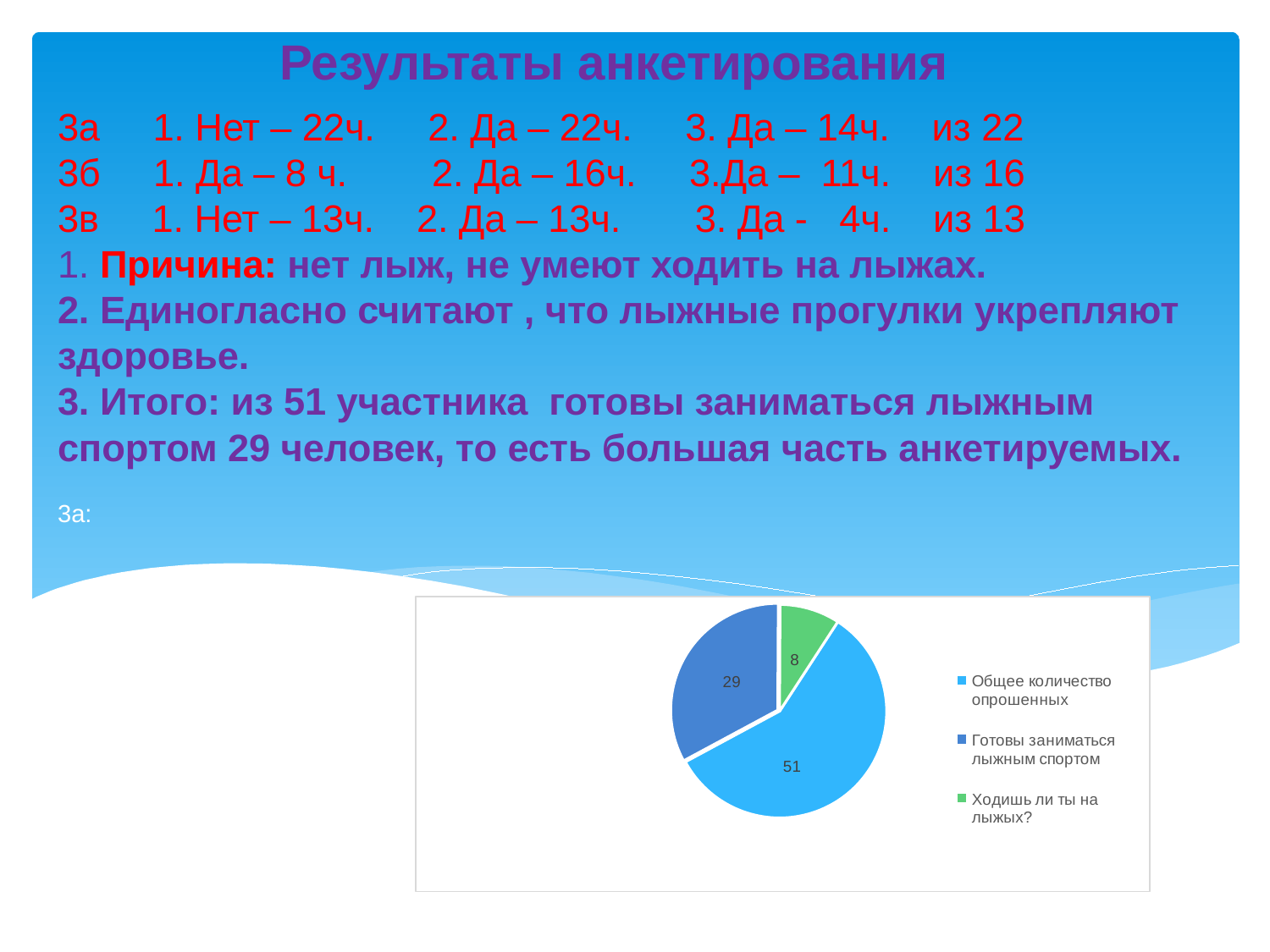

Результаты анкетирования
# 3а     1. Нет – 22ч.     2. Да – 22ч.     3. Да – 14ч.    из 22 3б     1. Да – 8 ч.        2. Да – 16ч.     3.Да –  11ч.    из 16 3в     1. Нет – 13ч.    2. Да – 13ч.       3. Да -   4ч.    из 13 1. Причина: нет лыж, не умеют ходить на лыжах. 2. Единогласно считают , что лыжные прогулки укрепляют здоровье. 3. Итого: из 51 участника  готовы заниматься лыжным спортом 29 человек, то есть большая часть анкетируемых. 3а: Итого: из 51 участника  готовы заниматься лыжным спортом 29 человек, то есть большая часть опрошенных.

### Chart

| Category | Столбец1 |
|---|---|
| Общее количество опрошенных | 51.0 |
| Готовы заниматься лыжным спортом | 29.0 |
| Ходишь ли ты на лыжых? | 8.0 |